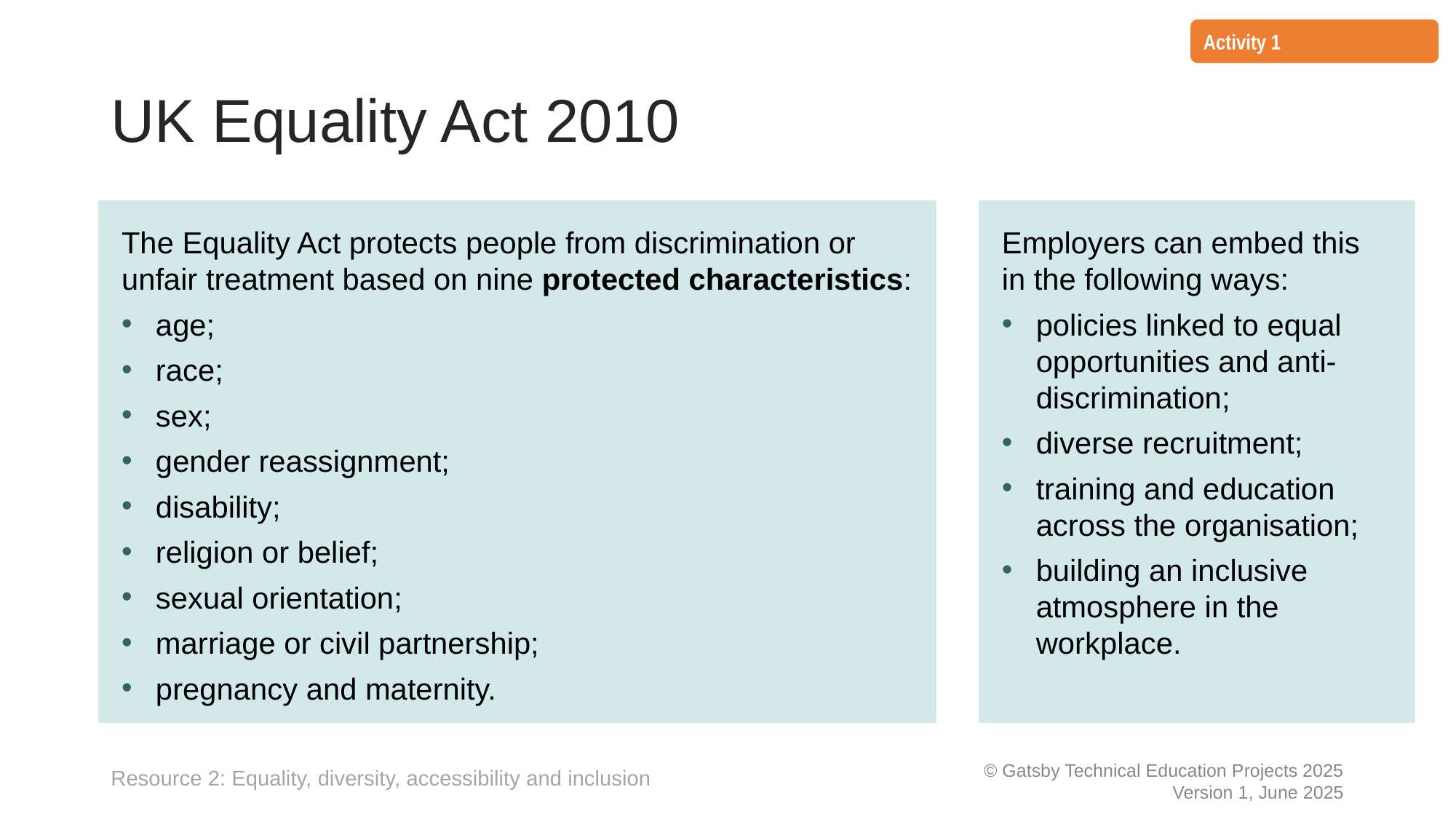

Activity 1
# UK Equality Act 2010
The Equality Act protects people from discrimination or unfair treatment based on nine protected characteristics:
age;
race;
sex;
gender reassignment;
disability;
religion or belief;
sexual orientation;
marriage or civil partnership;
pregnancy and maternity.

Employers can embed this in the following ways:
policies linked to equal opportunities and anti-discrimination;
diverse recruitment;
training and education across the organisation;
building an inclusive atmosphere in the workplace.

Resource 2: Equality, diversity, accessibility and inclusion